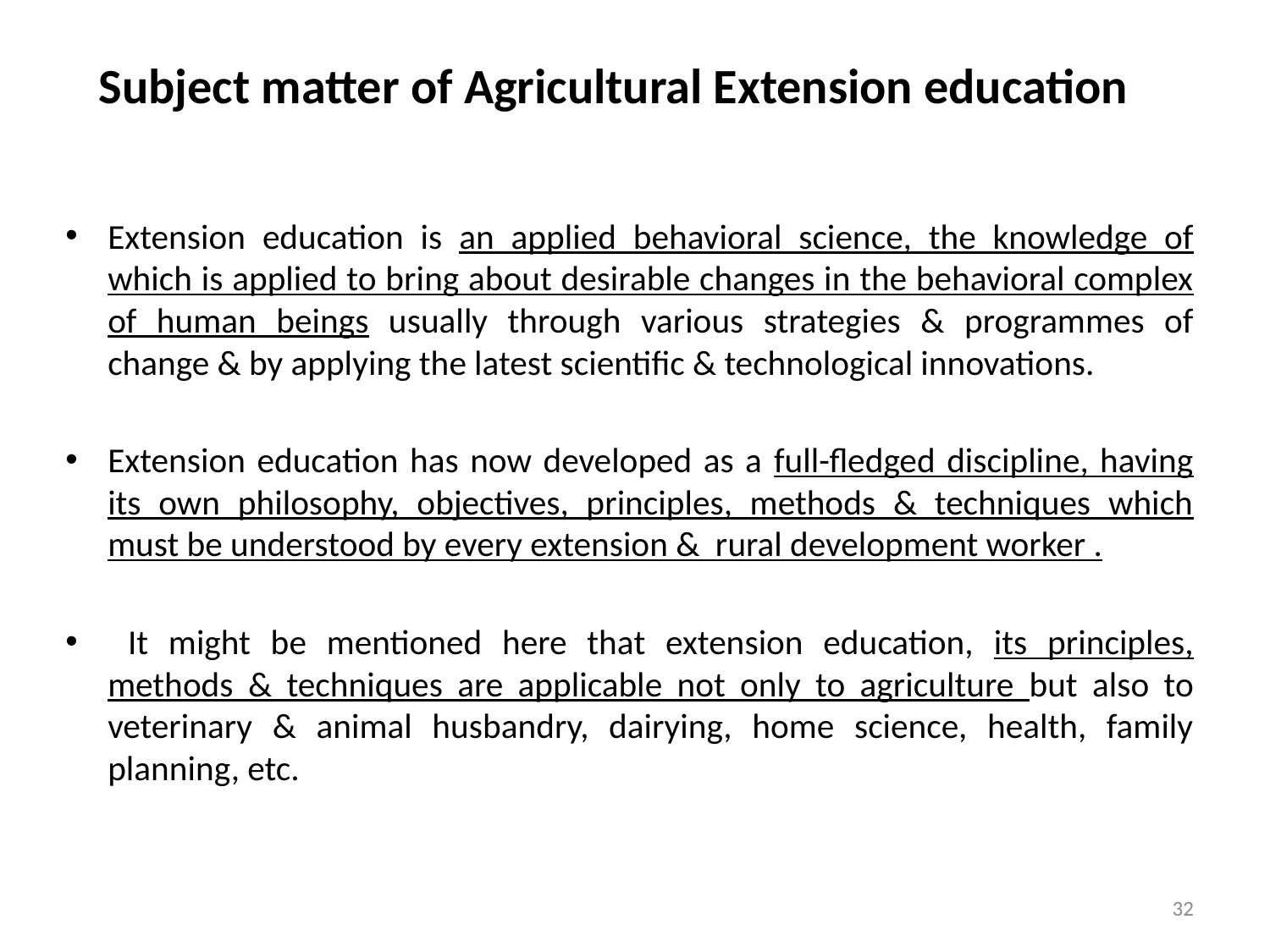

# Subject matter of Agricultural Extension education

Extension education is an applied behavioral science, the knowledge of which is applied to bring about desirable changes in the behavioral complex of human beings usually through various strategies & programmes of change & by applying the latest scientific & technological innovations.

Extension education has now developed as a full-fledged discipline, having its own philosophy, objectives, principles, methods & techniques which must be understood by every extension &  rural development worker .

 It might be mentioned here that extension education, its principles, methods & techniques are applicable not only to agriculture but also to veterinary & animal husbandry, dairying, home science, health, family planning, etc.

32